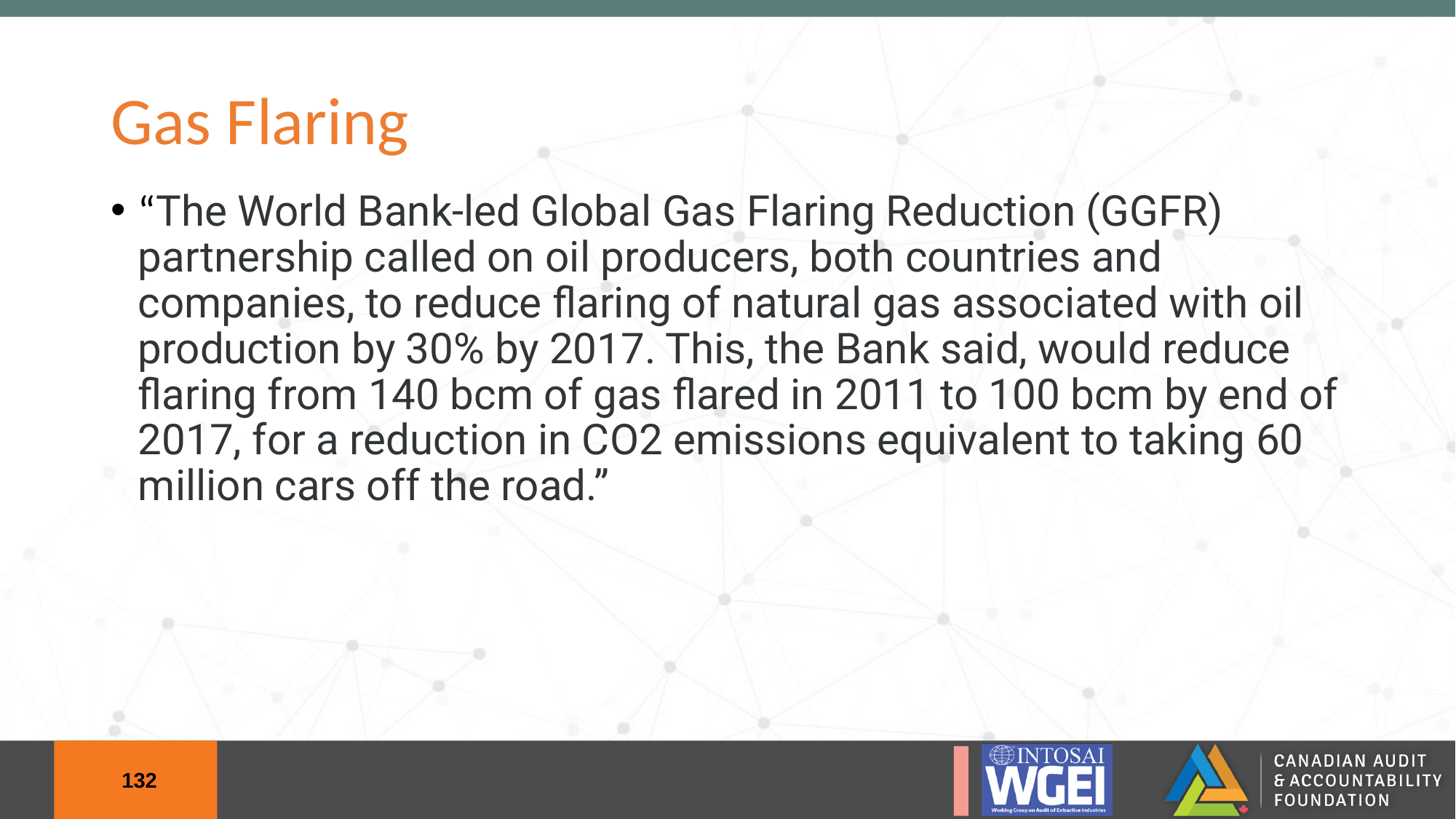

# Gas Flaring
“The World Bank-led Global Gas Flaring Reduction (GGFR) partnership called on oil producers, both countries and companies, to reduce flaring of natural gas associated with oil production by 30% by 2017. This, the Bank said, would reduce flaring from 140 bcm of gas flared in 2011 to 100 bcm by end of 2017, for a reduction in CO2 emissions equivalent to taking 60 million cars off the road.”